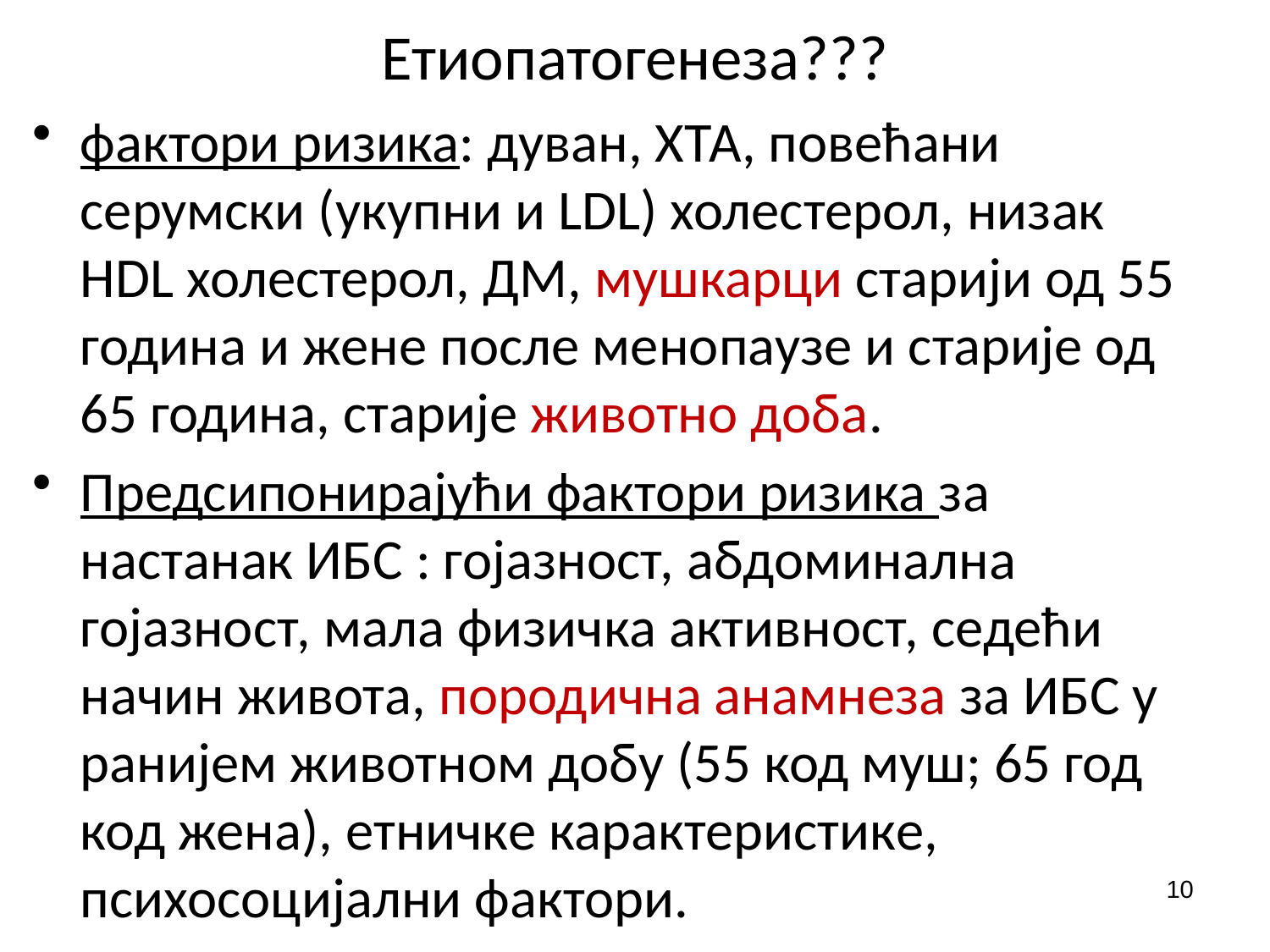

# Етиопатогенеза???
фактори ризика: дуван, ХТА, повећани серумски (укупни и LDL) холестерол, низак HDL холестерол, ДМ, мушкарци старији од 55 година и жене после менопаузе и старије од 65 година, старије животно доба.
Предсипонирајући фактори ризика за настанак ИБС : гојазност, абдоминална гојазност, мала физичка активност, седећи начин живота, породична анамнеза за ИБС у ранијем животном добу (55 код муш; 65 год код жена), етничке карактеристике, психосоцијални фактори.

10